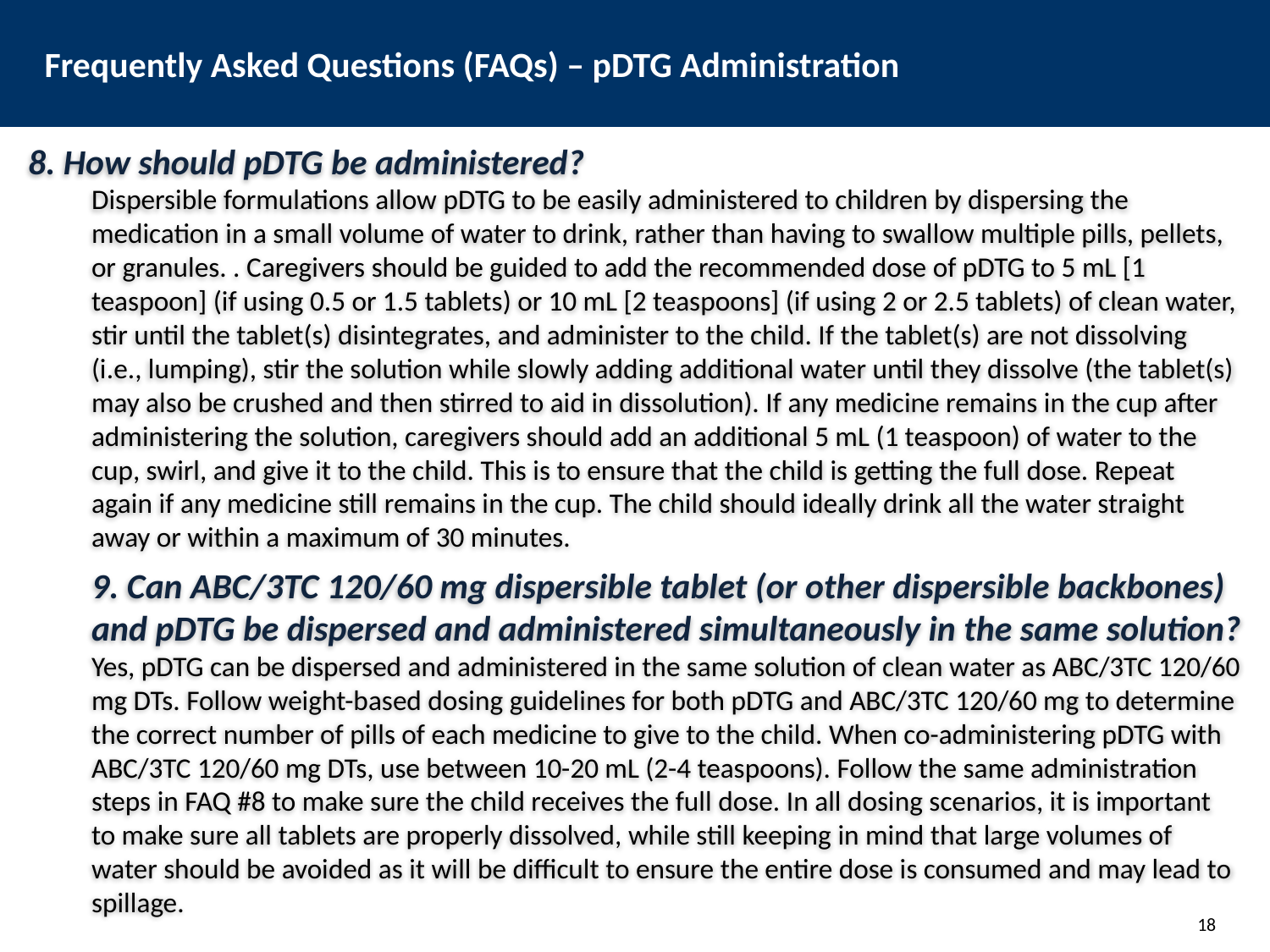

# Frequently Asked Questions (FAQs) – pDTG Administration
8. How should pDTG be administered?
Dispersible formulations allow pDTG to be easily administered to children by dispersing the medication in a small volume of water to drink, rather than having to swallow multiple pills, pellets, or granules. . Caregivers should be guided to add the recommended dose of pDTG to 5 mL [1 teaspoon] (if using 0.5 or 1.5 tablets) or 10 mL [2 teaspoons] (if using 2 or 2.5 tablets) of clean water, stir until the tablet(s) disintegrates, and administer to the child. If the tablet(s) are not dissolving (i.e., lumping), stir the solution while slowly adding additional water until they dissolve (the tablet(s) may also be crushed and then stirred to aid in dissolution). If any medicine remains in the cup after administering the solution, caregivers should add an additional 5 mL (1 teaspoon) of water to the cup, swirl, and give it to the child. This is to ensure that the child is getting the full dose. Repeat again if any medicine still remains in the cup. The child should ideally drink all the water straight away or within a maximum of 30 minutes.
9. Can ABC/3TC 120/60 mg dispersible tablet (or other dispersible backbones) and pDTG be dispersed and administered simultaneously in the same solution?
Yes, pDTG can be dispersed and administered in the same solution of clean water as ABC/3TC 120/60 mg DTs. Follow weight-based dosing guidelines for both pDTG and ABC/3TC 120/60 mg to determine the correct number of pills of each medicine to give to the child. When co-administering pDTG with ABC/3TC 120/60 mg DTs, use between 10-20 mL (2-4 teaspoons). Follow the same administration steps in FAQ #8 to make sure the child receives the full dose. In all dosing scenarios, it is important to make sure all tablets are properly dissolved, while still keeping in mind that large volumes of water should be avoided as it will be difficult to ensure the entire dose is consumed and may lead to spillage.